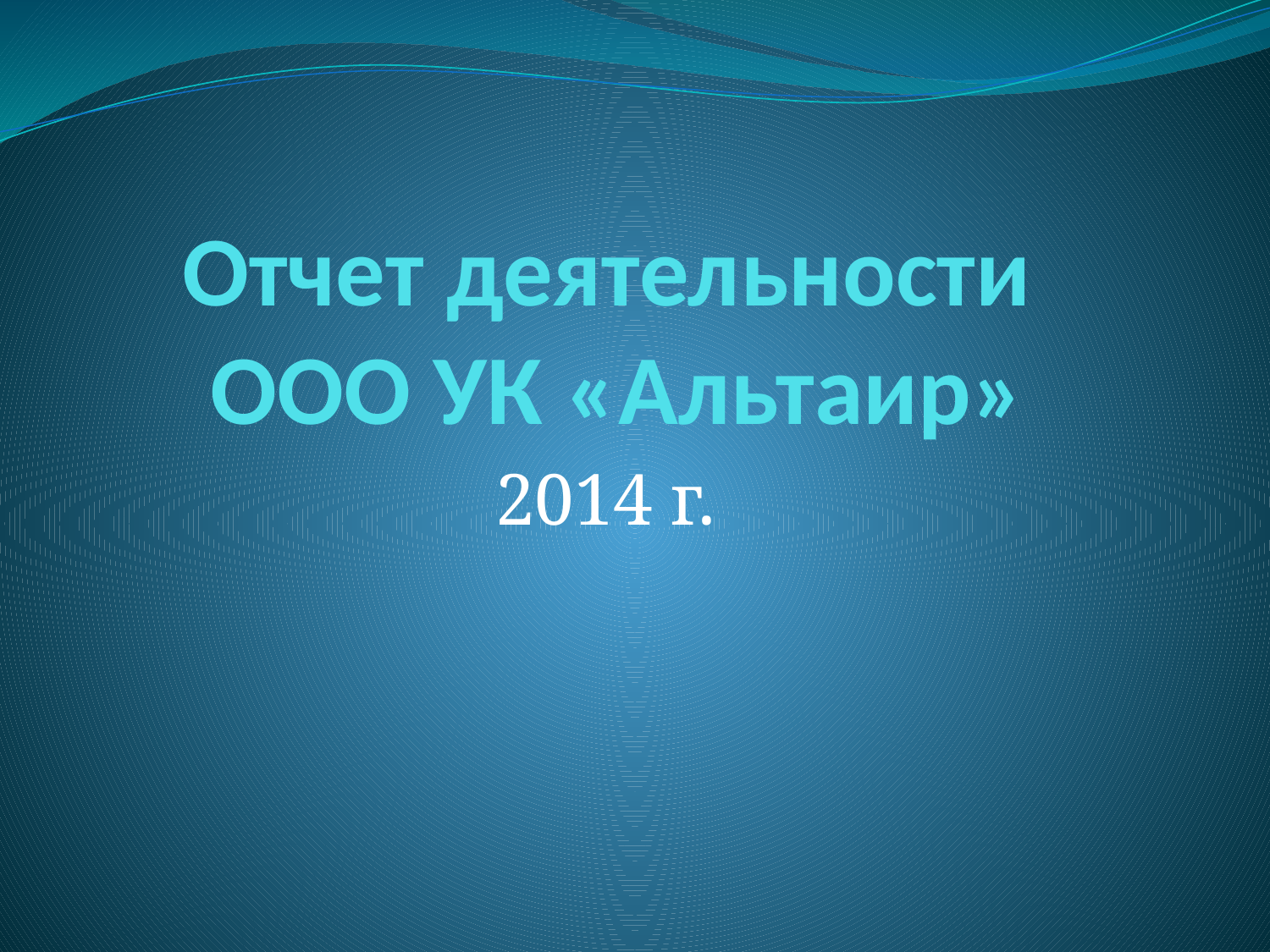

# Отчет деятельности ООО УК «Альтаир»
2014 г.